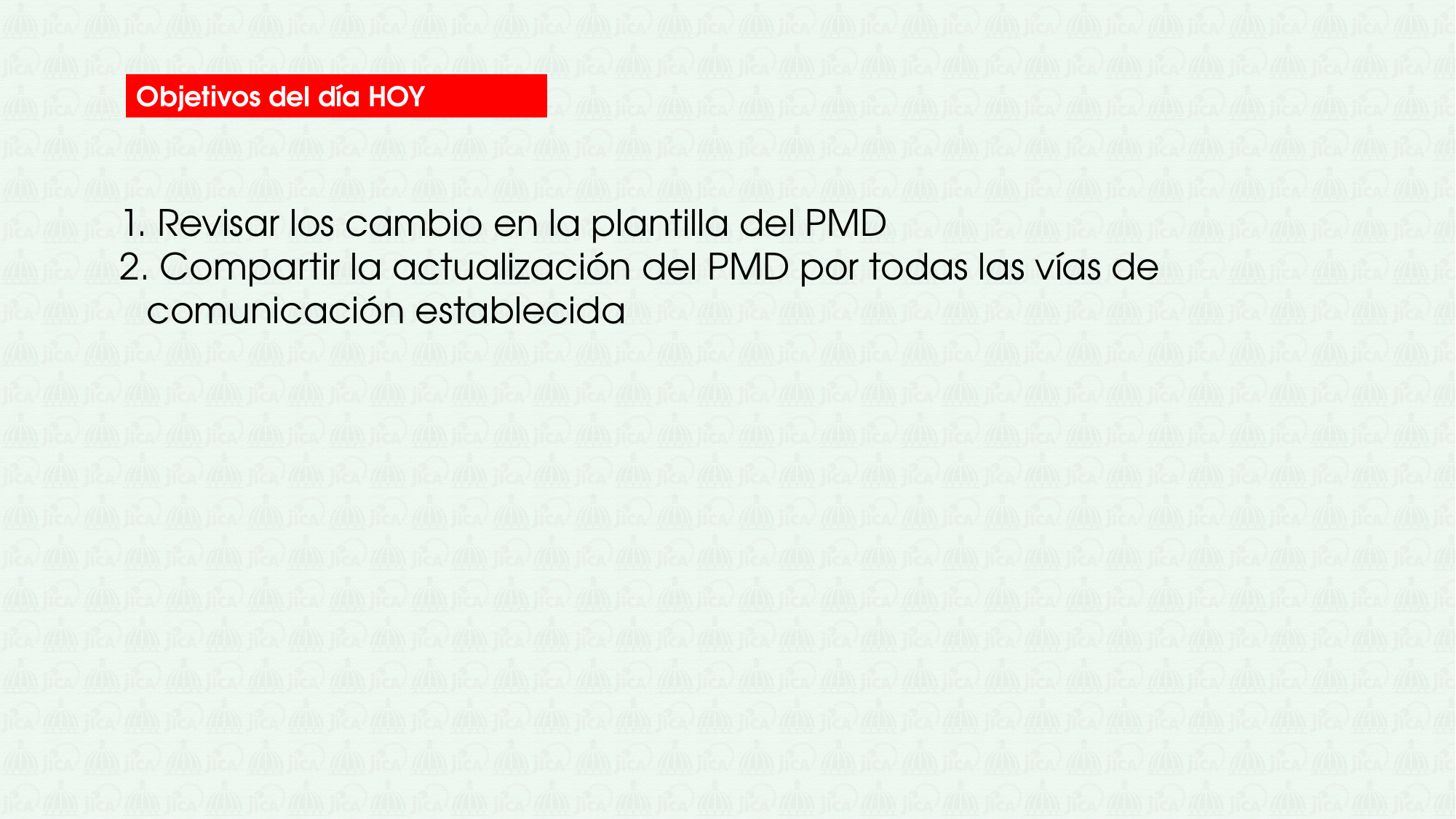

Objetivos del día HOY
 Revisar los cambio en la plantilla del PMD
 Compartir la actualización del PMD por todas las vías de comunicación establecida